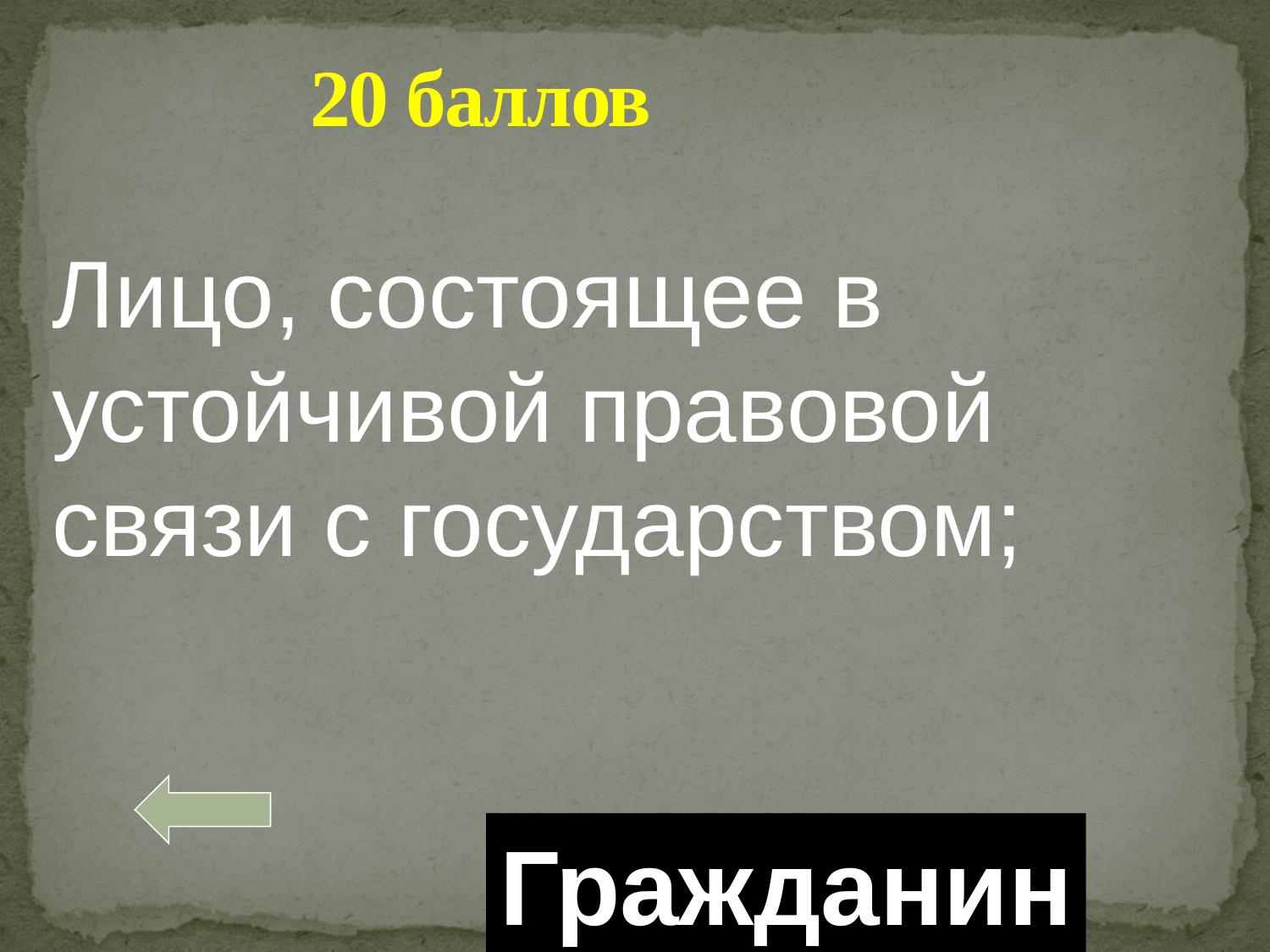

# 20 баллов
Лицо, состоящее в устойчивой правовой связи с государством;

Гражданин